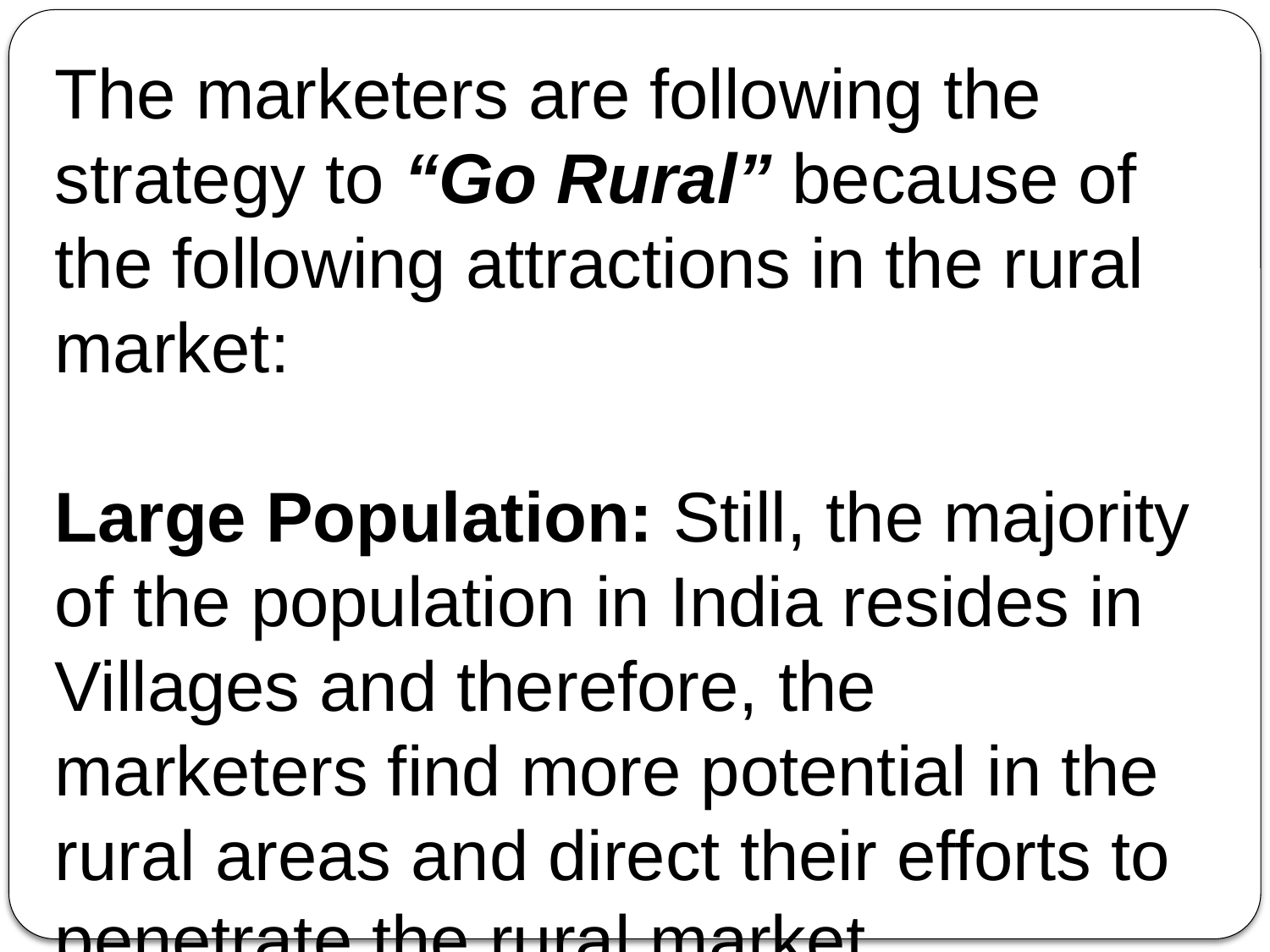

The marketers are following the strategy to “Go Rural” because of the following attractions in the rural market:

Large Population: Still, the majority of the population in India resides in Villages and therefore, the marketers find more potential in the rural areas and direct their efforts to penetrate the rural market.